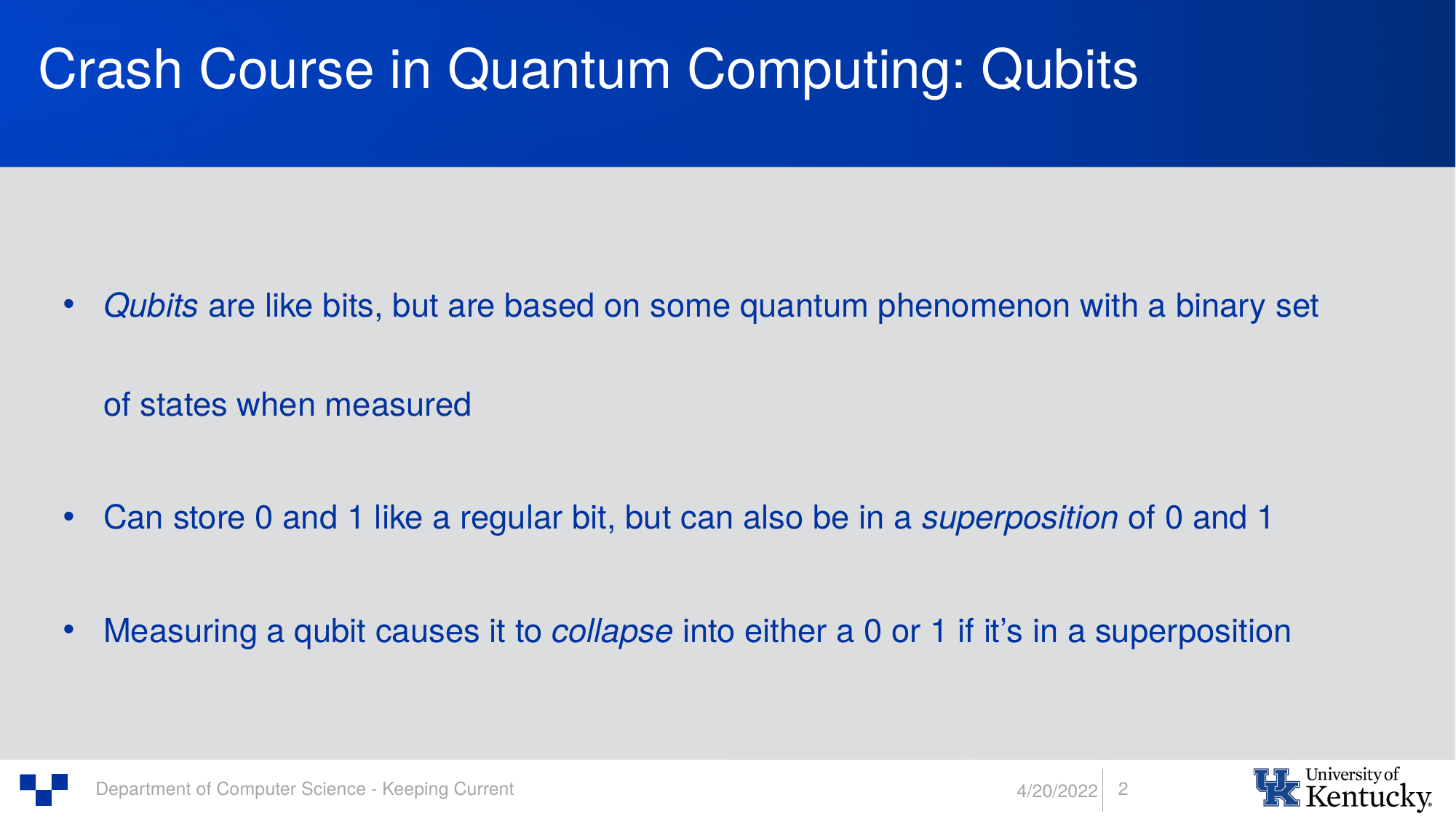

# Crash Course in Quantum Computing: Qubits

Qubits are like bits, but are based on some quantum phenomenon with a binary set of states when measured
Can store 0 and 1 like a regular bit, but can also be in a superposition of 0 and 1
Measuring a qubit causes it to collapse into either a 0 or 1 if it’s in a superposition

4/20/2022
2
Department of Computer Science - Keeping Current